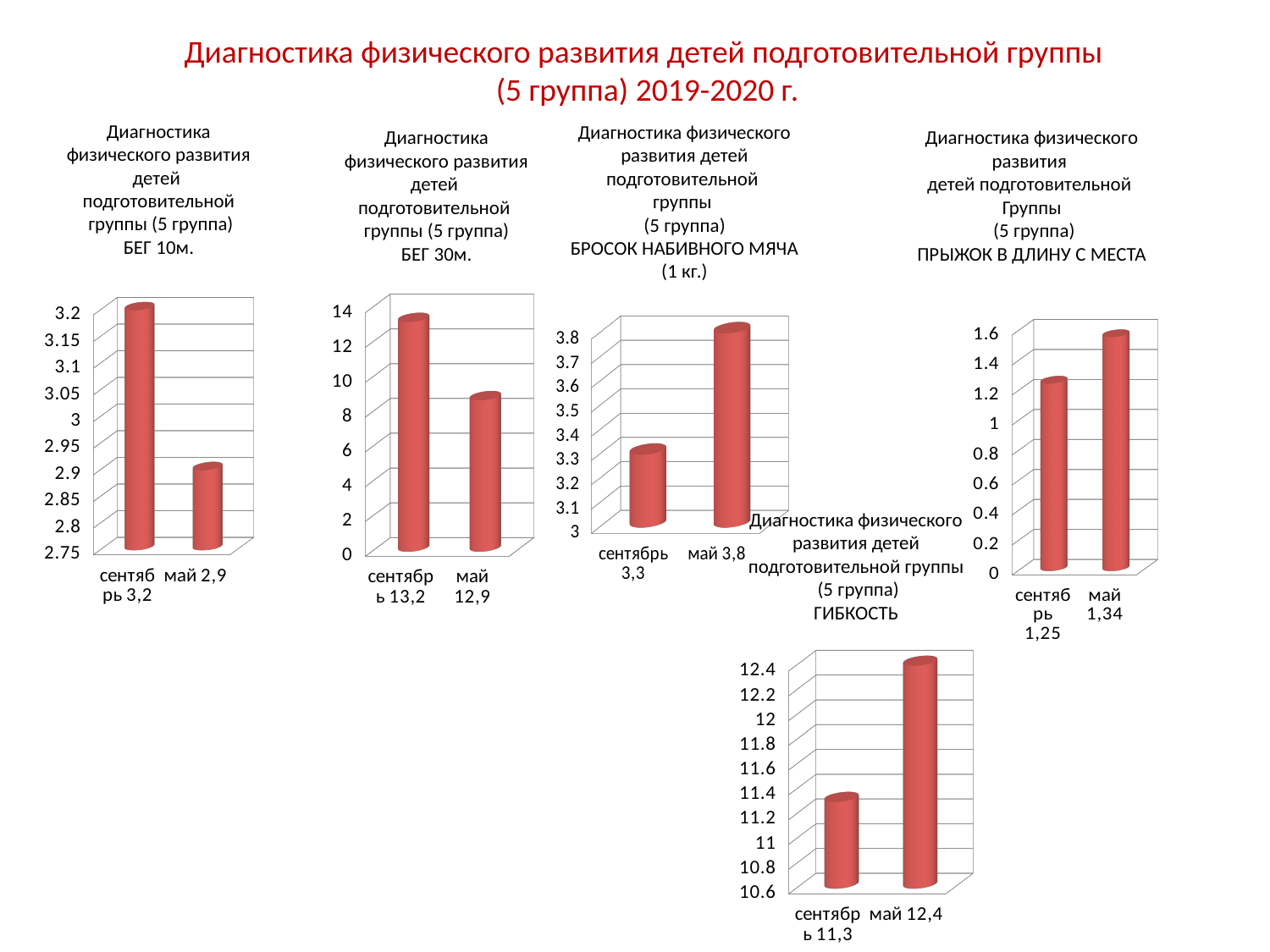

# Диагностика физического развития детей подготовительной группы (5 группа) 2019-2020 г.
Диагностика физического развития детей
подготовительной
 группы (5 группа)
БЕГ 10м.
Диагностика физического развития детей
подготовительной
группы (5 группа)
БЕГ 30м.
Диагностика физического развития детей подготовительной
группы
(5 группа)
БРОСОК НАБИВНОГО МЯЧА (1 кг.)
Диагностика физического развития
детей подготовительной
Группы
 (5 группа)
ПРЫЖОК В ДЛИНУ С МЕСТА

[unsupported chart]

[unsupported chart]

[unsupported chart]

[unsupported chart]

Диагностика физического развития детей подготовительной группы
 (5 группа)
ГИБКОСТЬ

[unsupported chart]